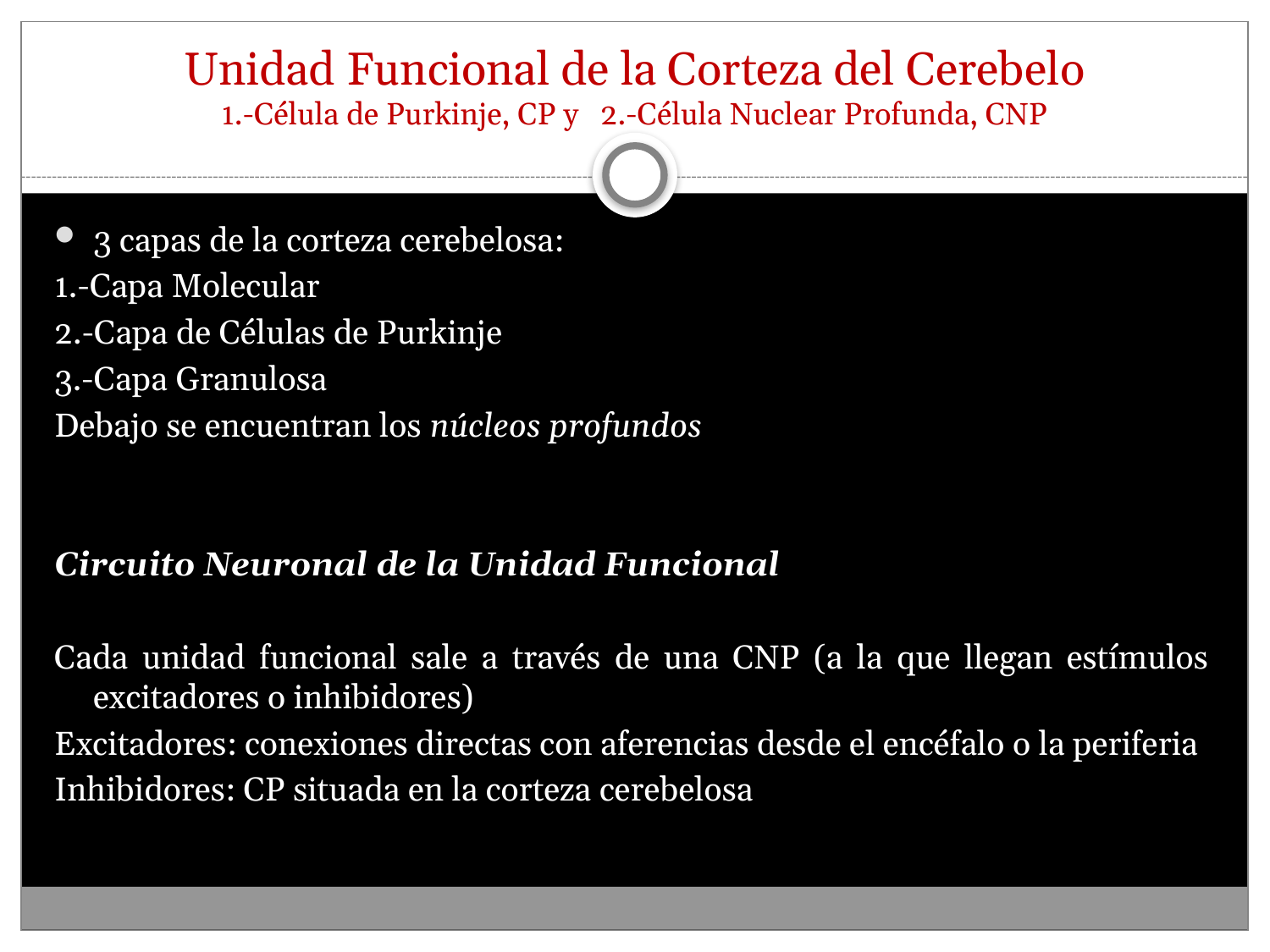

# Unidad Funcional de la Corteza del Cerebelo 1.-Célula de Purkinje, CP y   2.-Célula Nuclear Profunda, CNP
3 capas de la corteza cerebelosa:
1.-Capa Molecular
2.-Capa de Células de Purkinje
3.-Capa Granulosa
Debajo se encuentran los núcleos profundos

Circuito Neuronal de la Unidad Funcional

Cada unidad funcional sale a través de una CNP (a la que llegan estímulos excitadores o inhibidores)
Excitadores: conexiones directas con aferencias desde el encéfalo o la periferia
Inhibidores: CP situada en la corteza cerebelosa